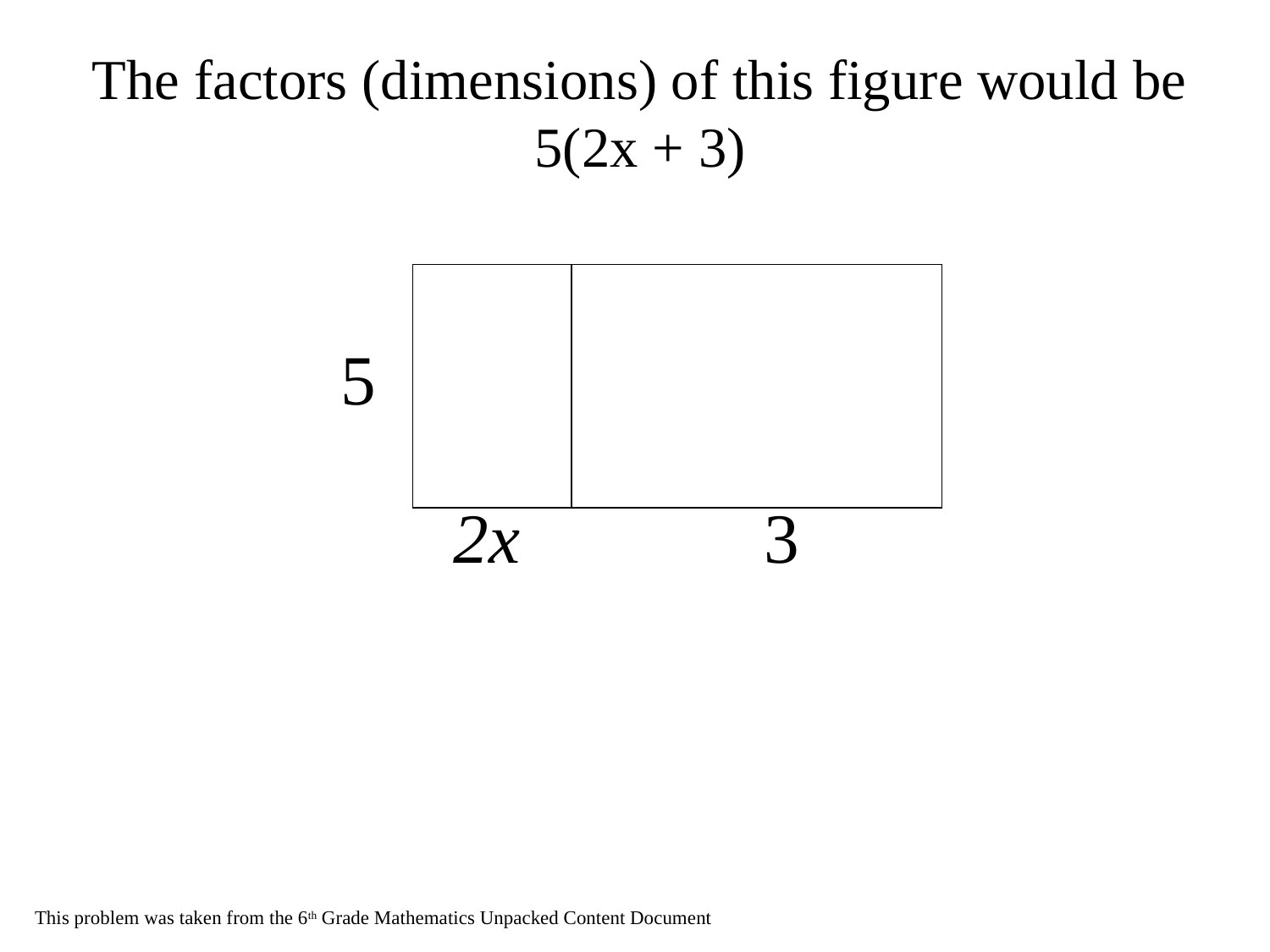

# The factors (dimensions) of this figure would be 5(2x + 3)

5

2x
   3
This problem was taken from the 6th Grade Mathematics Unpacked Content Document